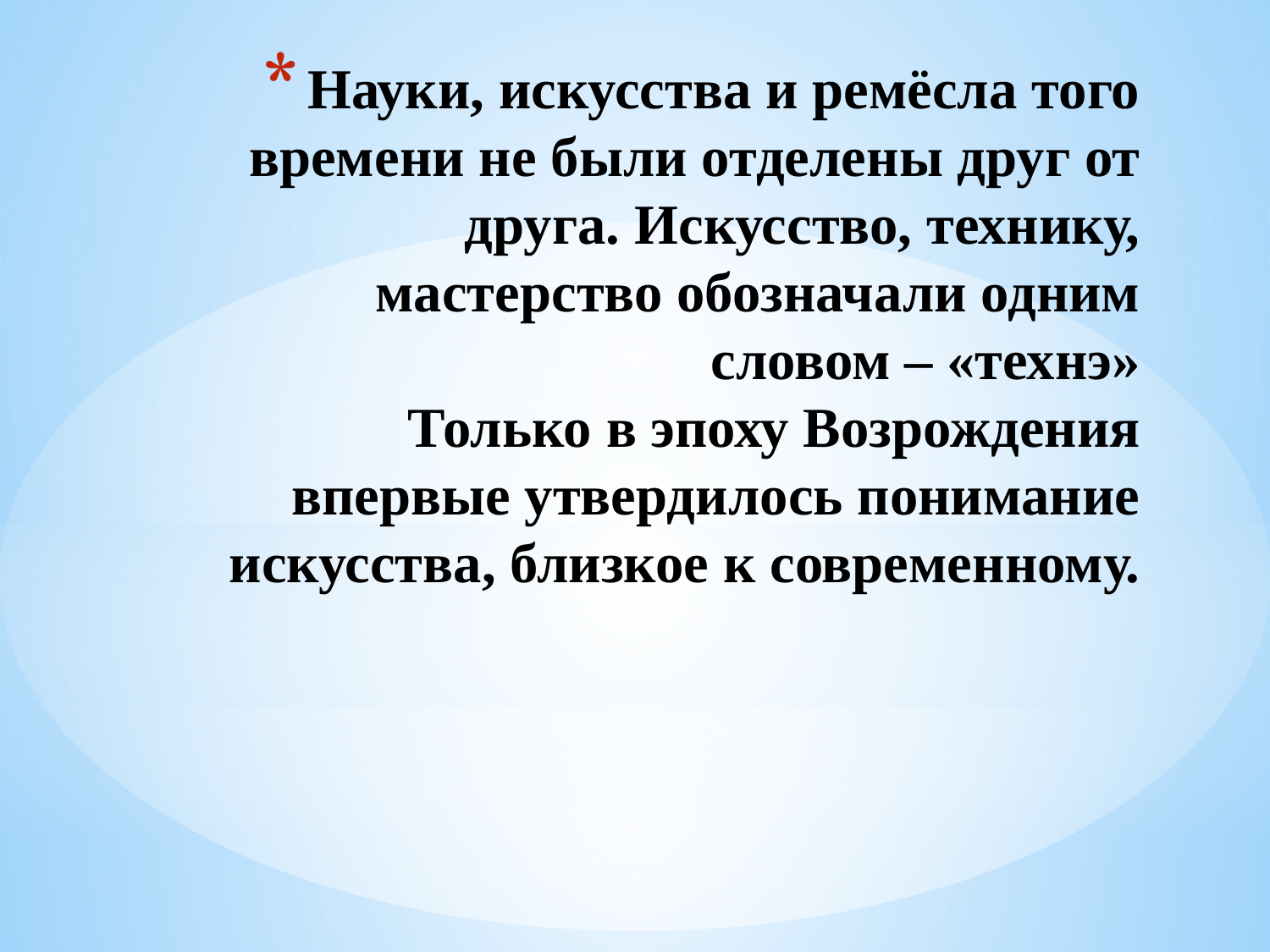

# Науки, искусства и ремёсла того времени не были отделены друг от друга. Искусство, технику, мастерство обозначали одним словом – «технэ» Только в эпоху Возрождения впервые утвердилось понимание искусства, близкое к современному.